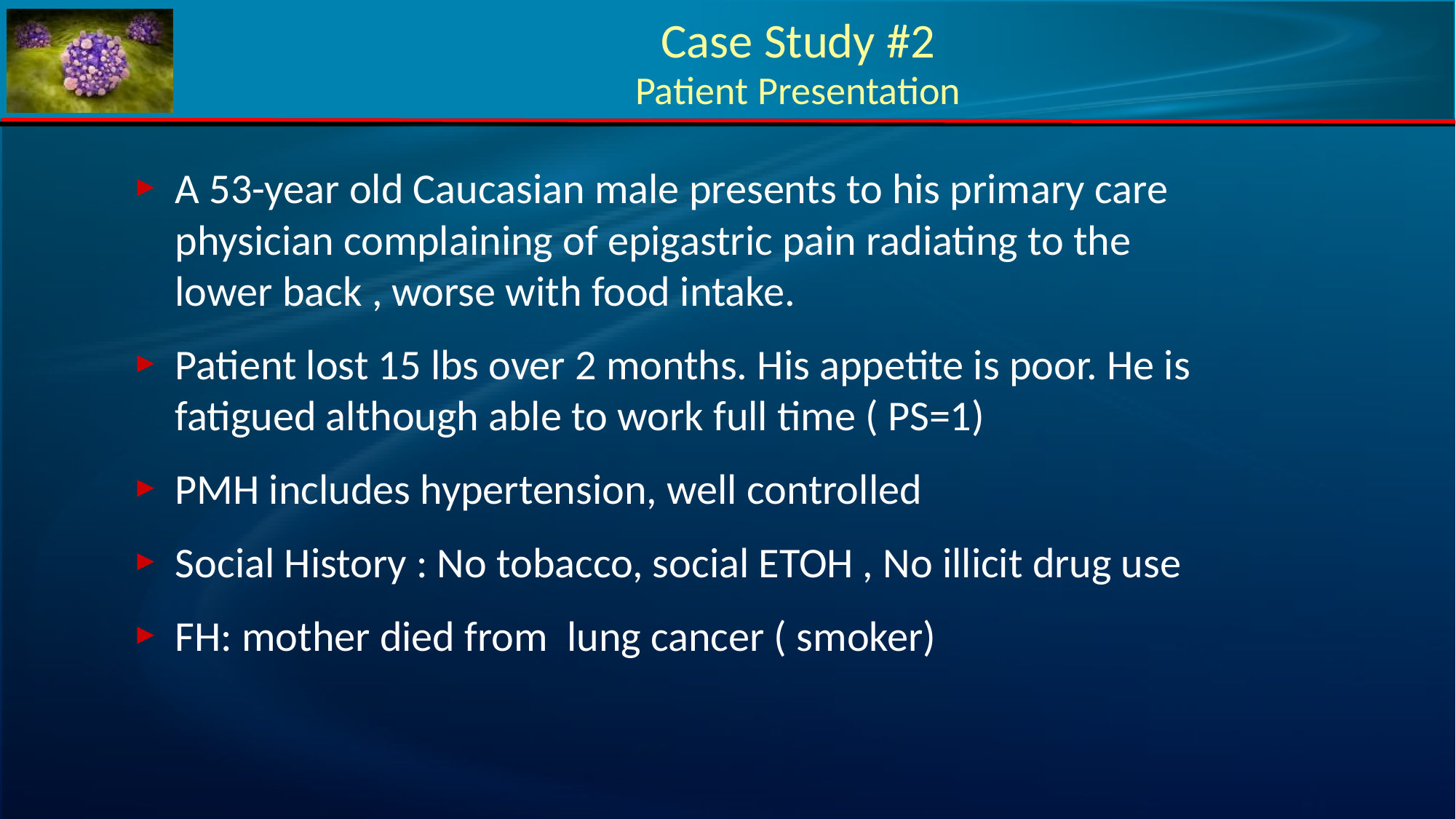

#
Case Study #2
Patient Presentation
A 53-year old Caucasian male presents to his primary care physician complaining of epigastric pain radiating to the lower back , worse with food intake.
Patient lost 15 lbs over 2 months. His appetite is poor. He is fatigued although able to work full time ( PS=1)
PMH includes hypertension, well controlled
Social History : No tobacco, social ETOH , No illicit drug use
FH: mother died from  lung cancer ( smoker)